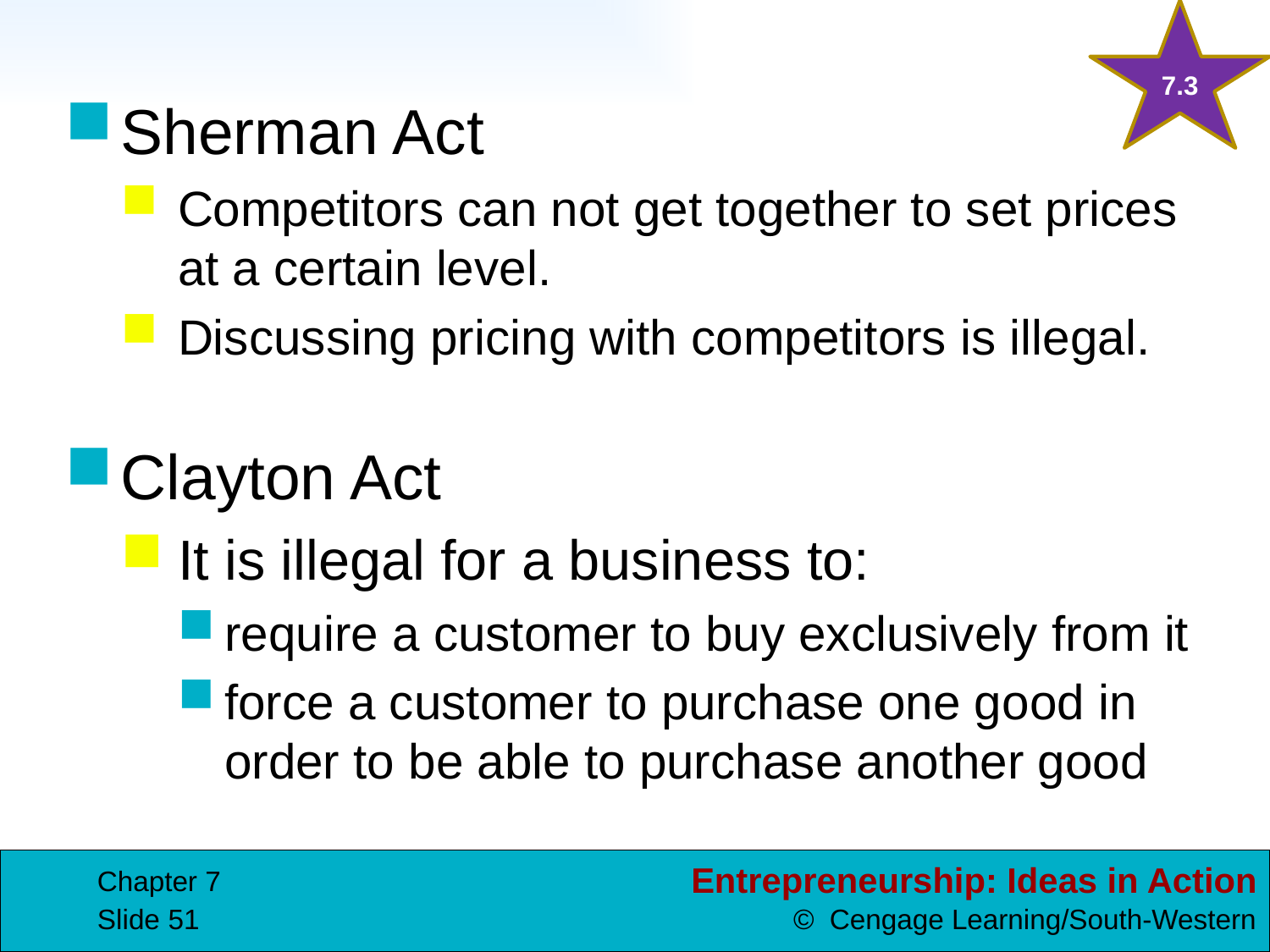

7.3
Sherman Act
Competitors can not get together to set prices at a certain level.
Discussing pricing with competitors is illegal.
Clayton Act
It is illegal for a business to:
require a customer to buy exclusively from it
force a customer to purchase one good in order to be able to purchase another good

Chapter 7
Slide 51